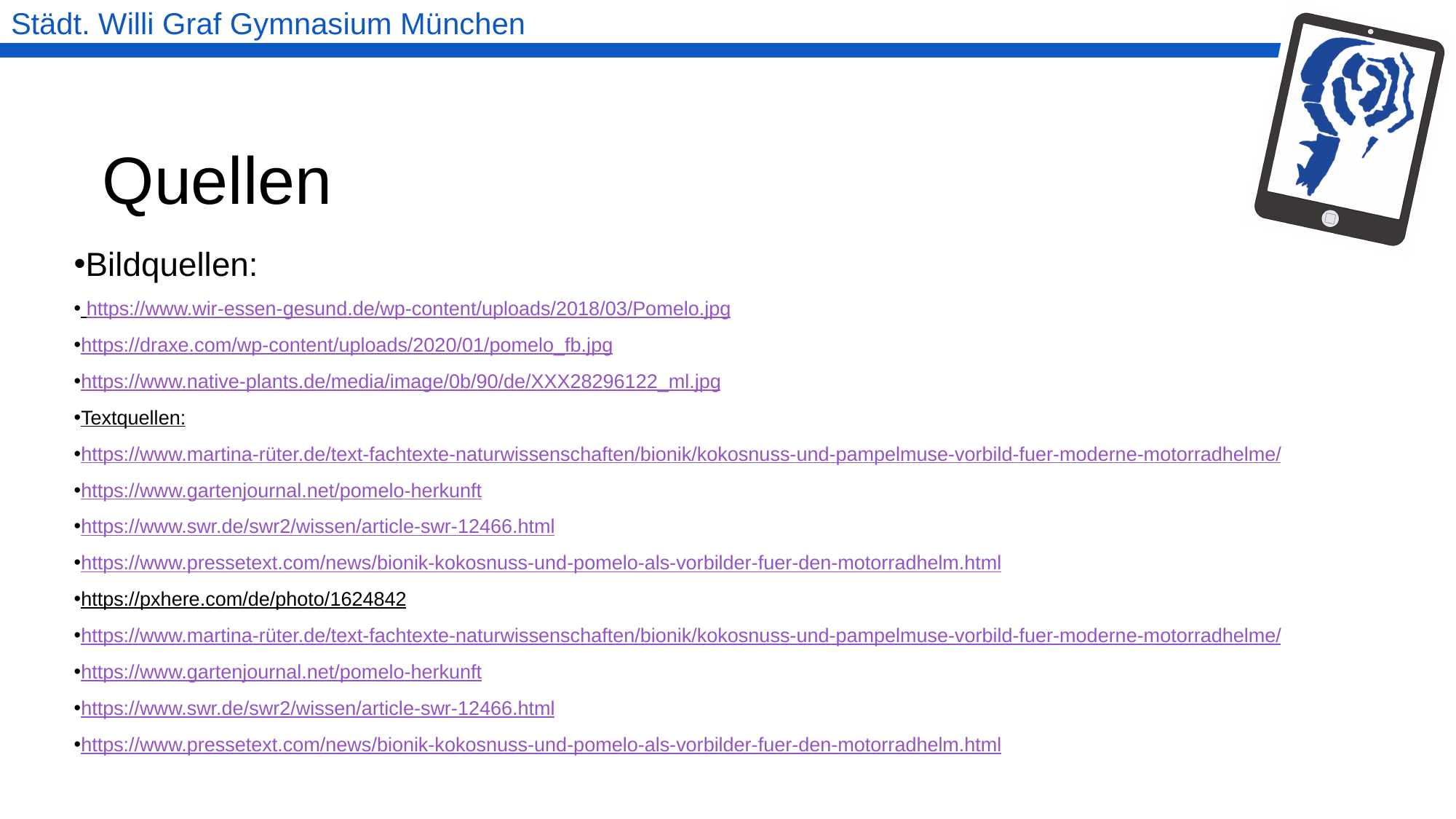

Städt. Willi Graf Gymnasium München
# Quellen
Bildquellen:
 https://www.wir-essen-gesund.de/wp-content/uploads/2018/03/Pomelo.jpg
https://draxe.com/wp-content/uploads/2020/01/pomelo_fb.jpg
https://www.native-plants.de/media/image/0b/90/de/XXX28296122_ml.jpg
Textquellen:
https://www.martina-rüter.de/text-fachtexte-naturwissenschaften/bionik/kokosnuss-und-pampelmuse-vorbild-fuer-moderne-motorradhelme/
https://www.gartenjournal.net/pomelo-herkunft
https://www.swr.de/swr2/wissen/article-swr-12466.html
https://www.pressetext.com/news/bionik-kokosnuss-und-pomelo-als-vorbilder-fuer-den-motorradhelm.html
https://pxhere.com/de/photo/1624842
https://www.martina-rüter.de/text-fachtexte-naturwissenschaften/bionik/kokosnuss-und-pampelmuse-vorbild-fuer-moderne-motorradhelme/
https://www.gartenjournal.net/pomelo-herkunft
https://www.swr.de/swr2/wissen/article-swr-12466.html
https://www.pressetext.com/news/bionik-kokosnuss-und-pomelo-als-vorbilder-fuer-den-motorradhelm.html